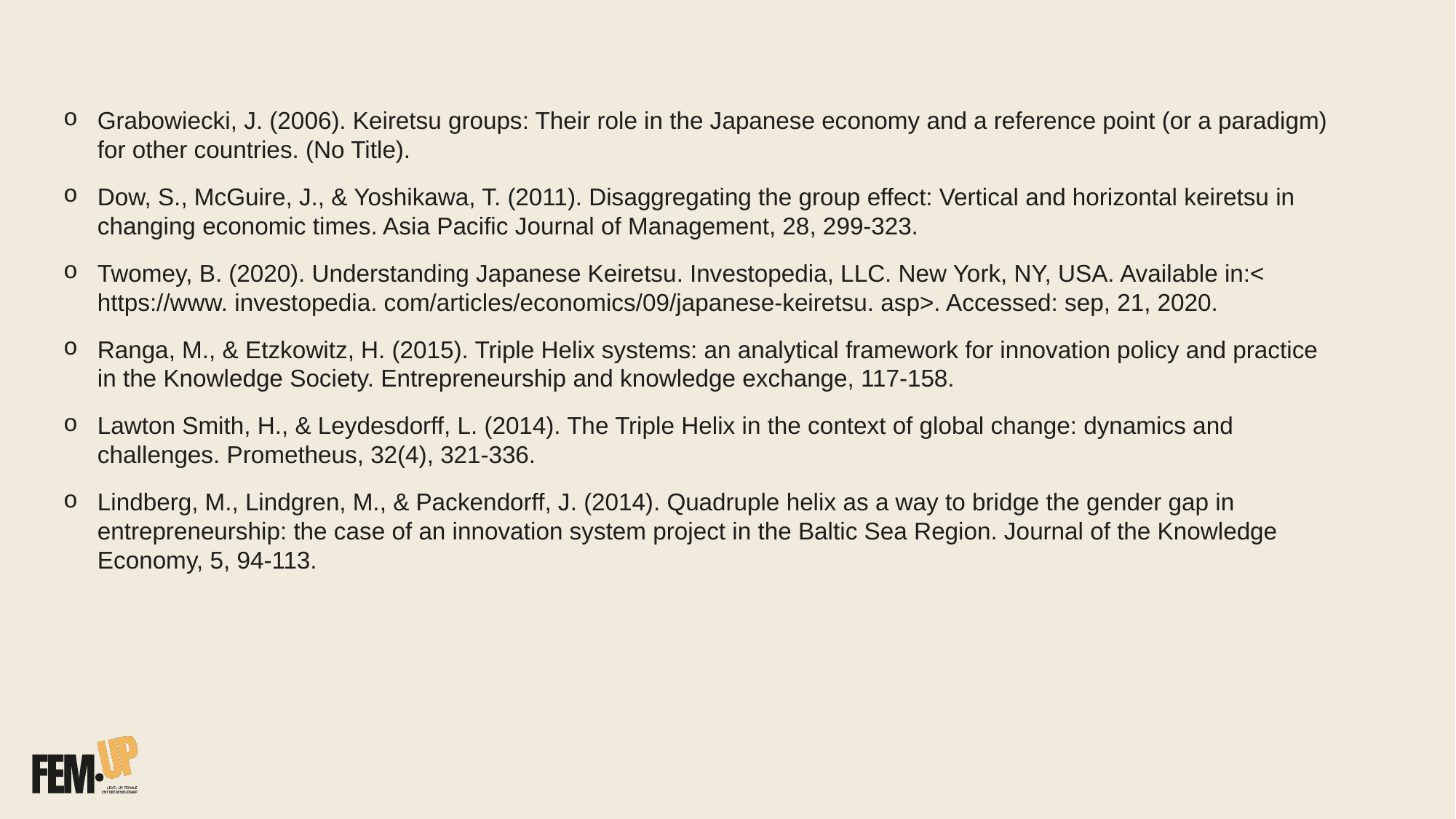

Grabowiecki, J. (2006). Keiretsu groups: Their role in the Japanese economy and a reference point (or a paradigm) for other countries. (No Title).
Dow, S., McGuire, J., & Yoshikawa, T. (2011). Disaggregating the group effect: Vertical and horizontal keiretsu in changing economic times. Asia Pacific Journal of Management, 28, 299-323.
Twomey, B. (2020). Understanding Japanese Keiretsu. Investopedia, LLC. New York, NY, USA. Available in:< https://www. investopedia. com/articles/economics/09/japanese-keiretsu. asp>. Accessed: sep, 21, 2020.
Ranga, M., & Etzkowitz, H. (2015). Triple Helix systems: an analytical framework for innovation policy and practice in the Knowledge Society. Entrepreneurship and knowledge exchange, 117-158.
Lawton Smith, H., & Leydesdorff, L. (2014). The Triple Helix in the context of global change: dynamics and challenges. Prometheus, 32(4), 321-336.
Lindberg, M., Lindgren, M., & Packendorff, J. (2014). Quadruple helix as a way to bridge the gender gap in entrepreneurship: the case of an innovation system project in the Baltic Sea Region. Journal of the Knowledge Economy, 5, 94-113.